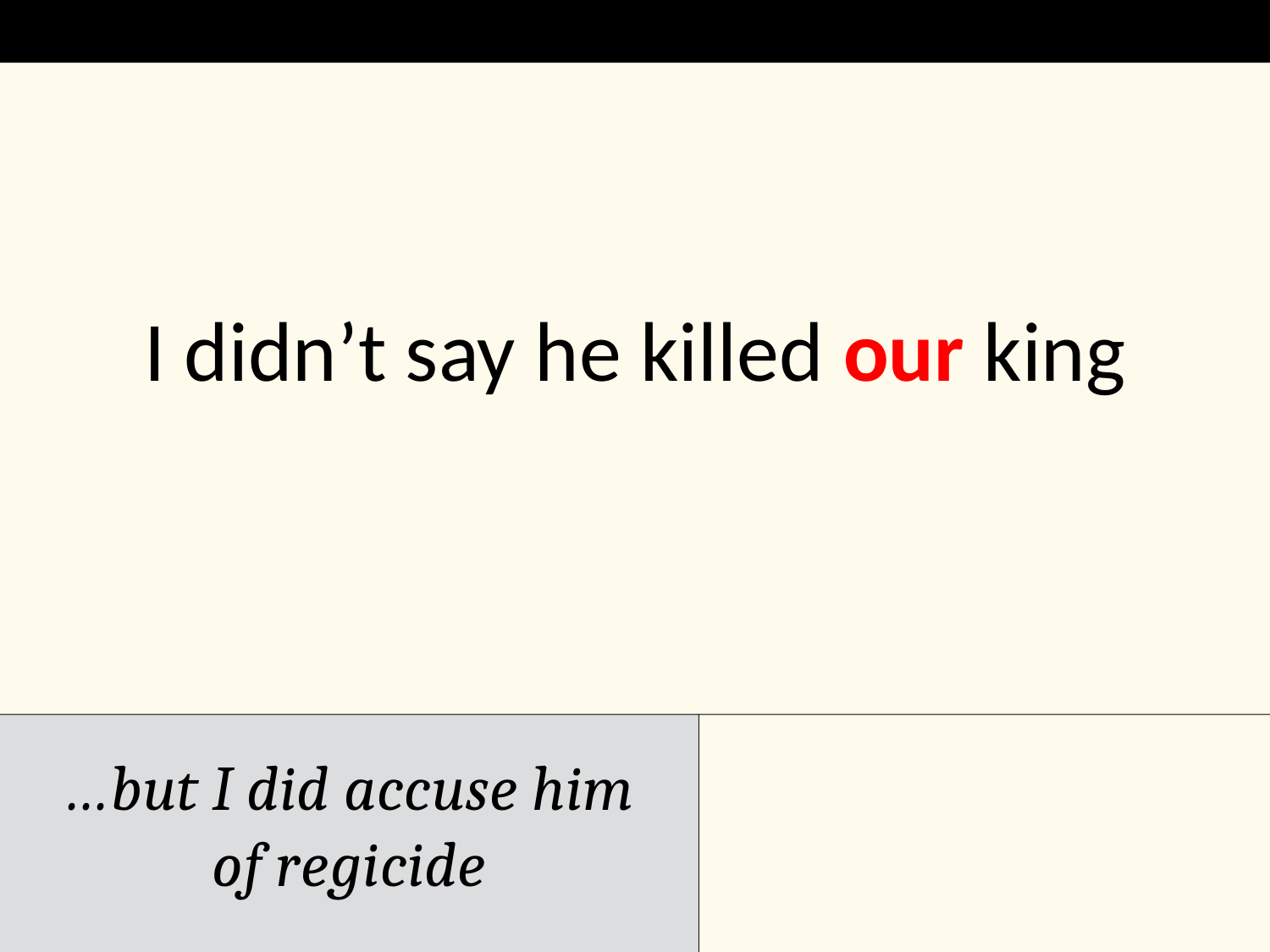

I didn’t say he killed our king
…but I did accuse him of regicide